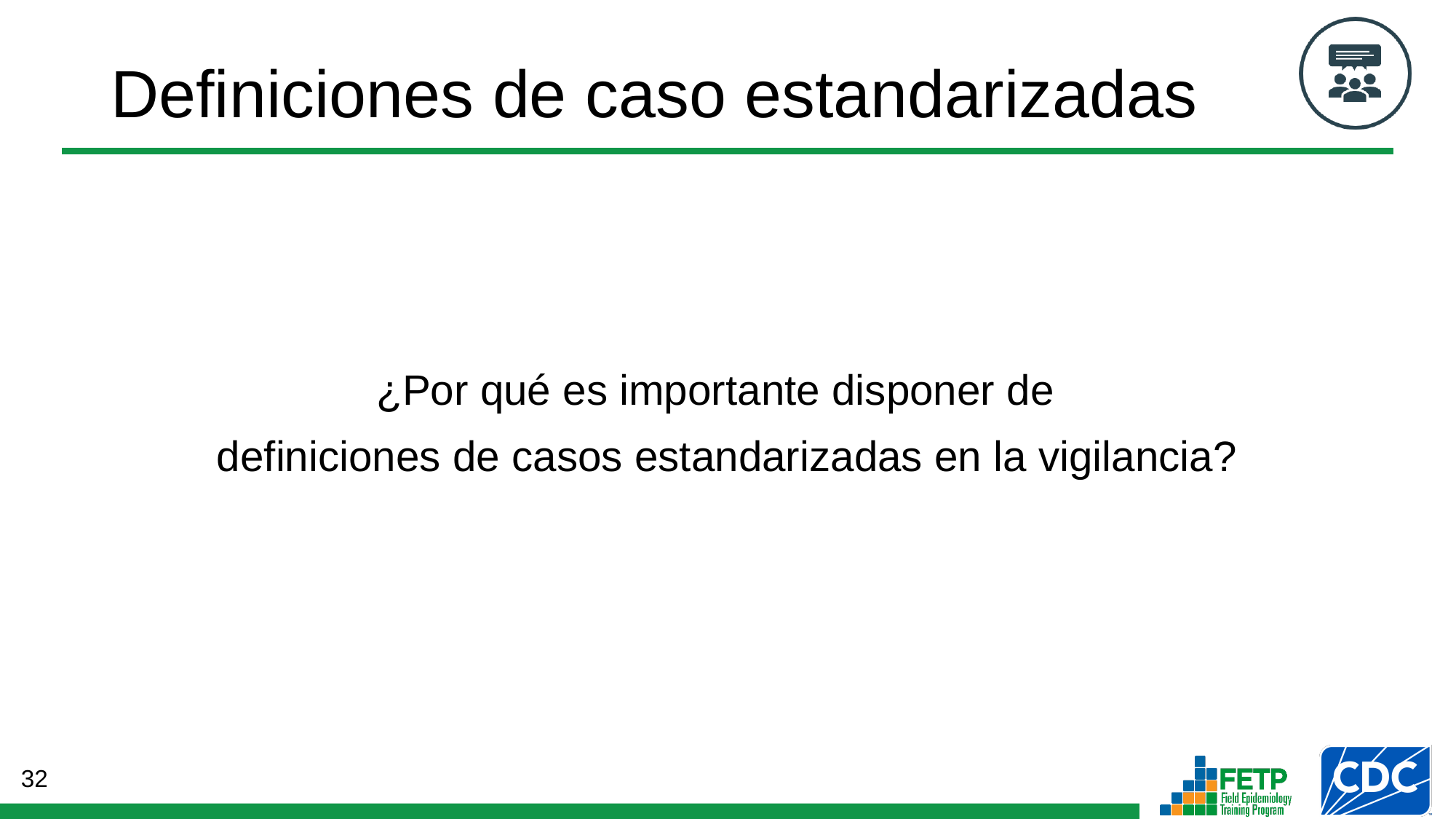

# Definiciones de caso estandarizadas
¿Por qué es importante disponer de
definiciones de casos estandarizadas en la vigilancia?